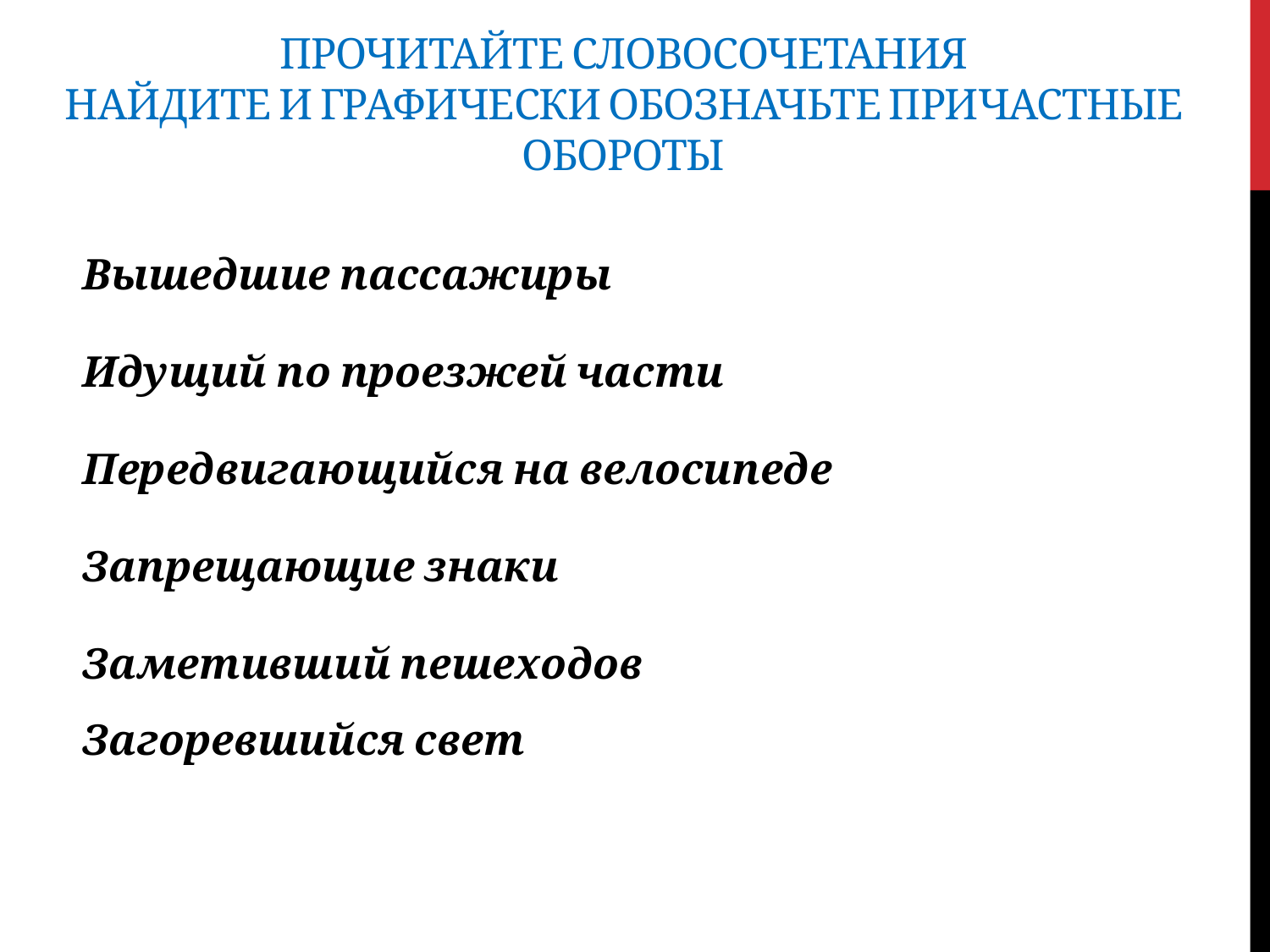

# Прочитайте словосочетания Найдите и графически обозначьте причастные обороты
Вышедшие пассажиры
Идущий по проезжей части
Передвигающийся на велосипеде
Запрещающие знаки
Заметивший пешеходов
Загоревшийся свет